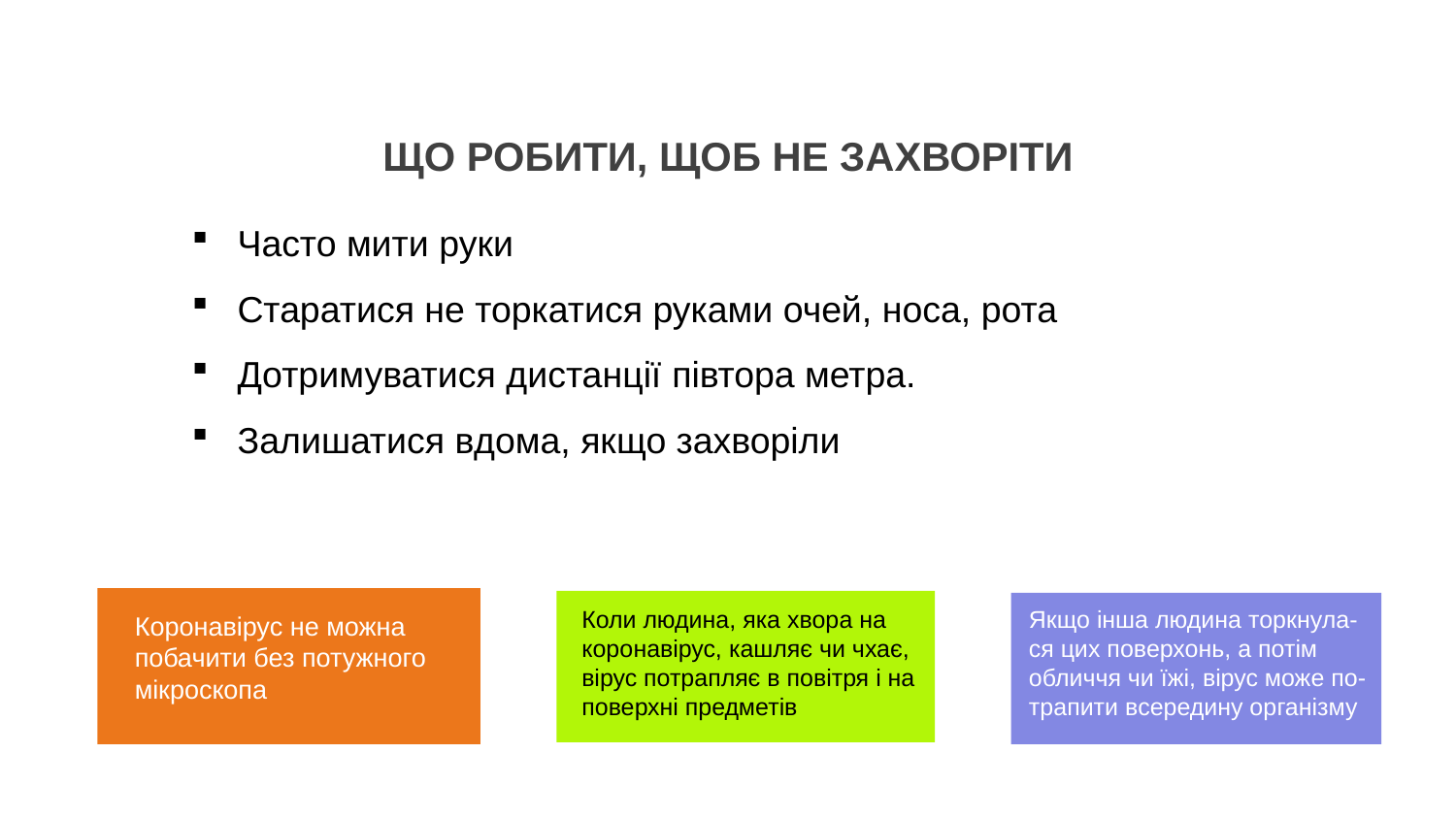

ЩО РОБИТИ, ЩОБ НЕ ЗАХВОРІТИ

Часто мити руки
Старатися не торкатися руками очей, носа, рота
Дотримуватися дистанції півтора метра.
Залишатися вдома, якщо захворіли
Коли людина, яка хвора на
коронавірус, кашляє чи чхає,  вірус потрапляє в повітря і на поверхні предметів
Якщо інша людина торкнула-ся цих поверхонь, а потім
обличчя чи їжі, вірус може по-трапити всередину організму
Коронавірус не можна
побачити без потужного мікроскопа